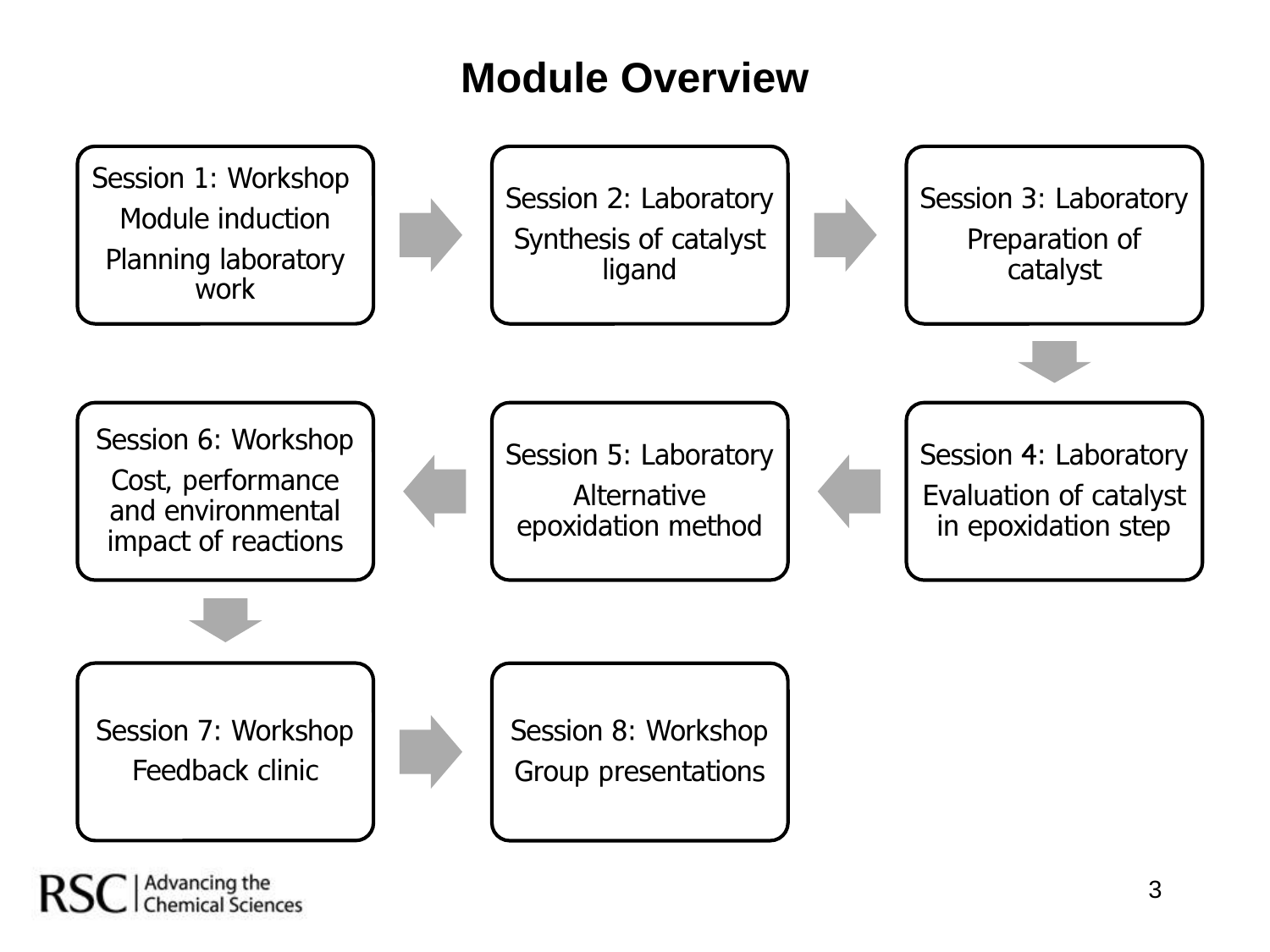

# Module Overview
Session 1: Workshop
Module induction
Planning laboratory work

Session 2: Laboratory
Synthesis of catalyst ligand

Session 3: Laboratory
Preparation of catalyst

Session 4: Laboratory
Evaluation of catalyst in epoxidation step

Session 5: Laboratory
Alternative epoxidation method

Session 6: Workshop
Cost, performance and environmental impact of reactions

Session 7: Workshop
Feedback clinic

Session 8: Workshop
Group presentations
3